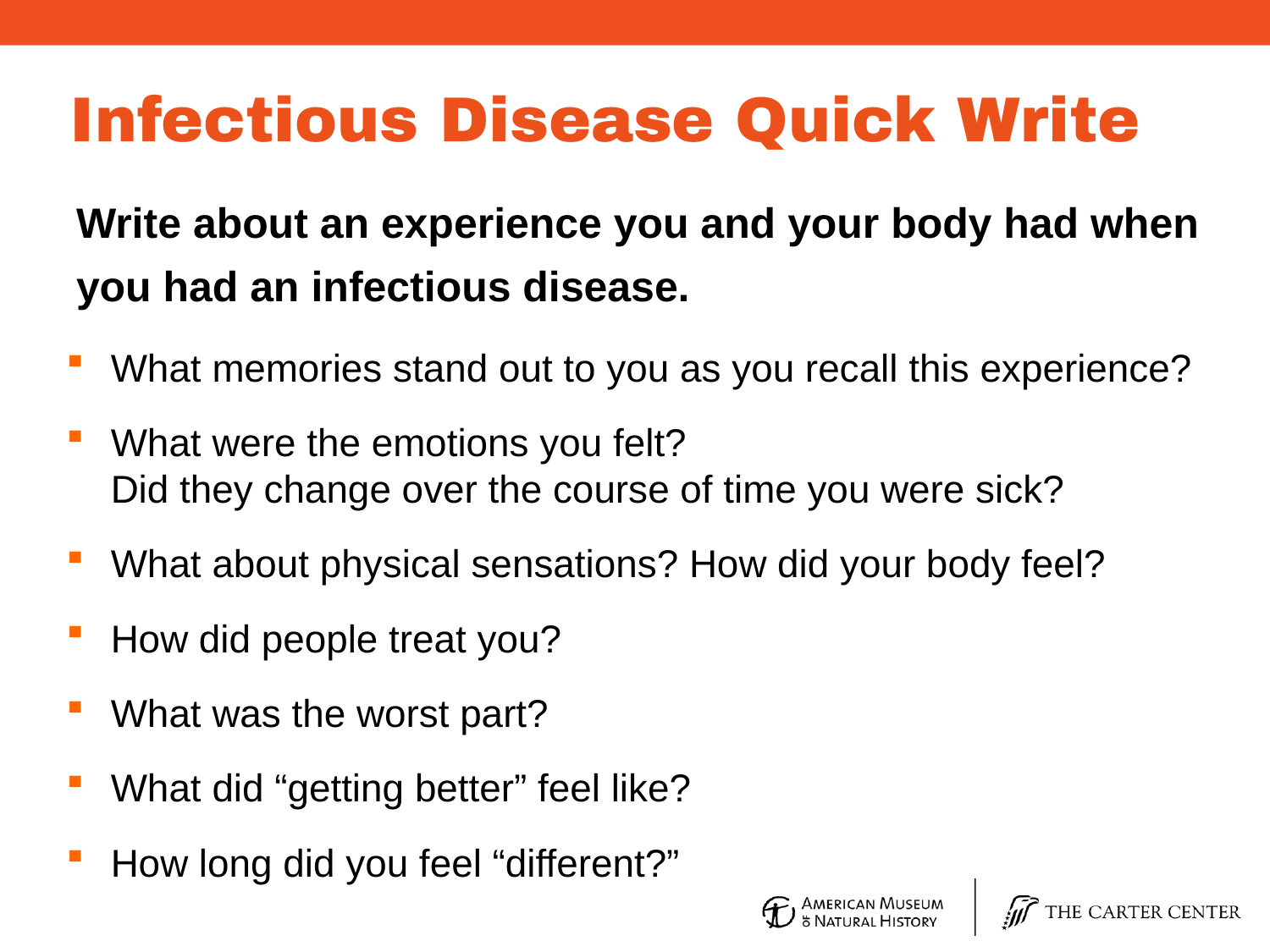

Infectious Disease Quick Write
Write about an experience you and your body had when you had an infectious disease.
What memories stand out to you as you recall this experience?
What were the emotions you felt?
Did they change over the course of time you were sick?
What about physical sensations? How did your body feel?
How did people treat you?
What was the worst part?
What did “getting better” feel like?
How long did you feel “different?”